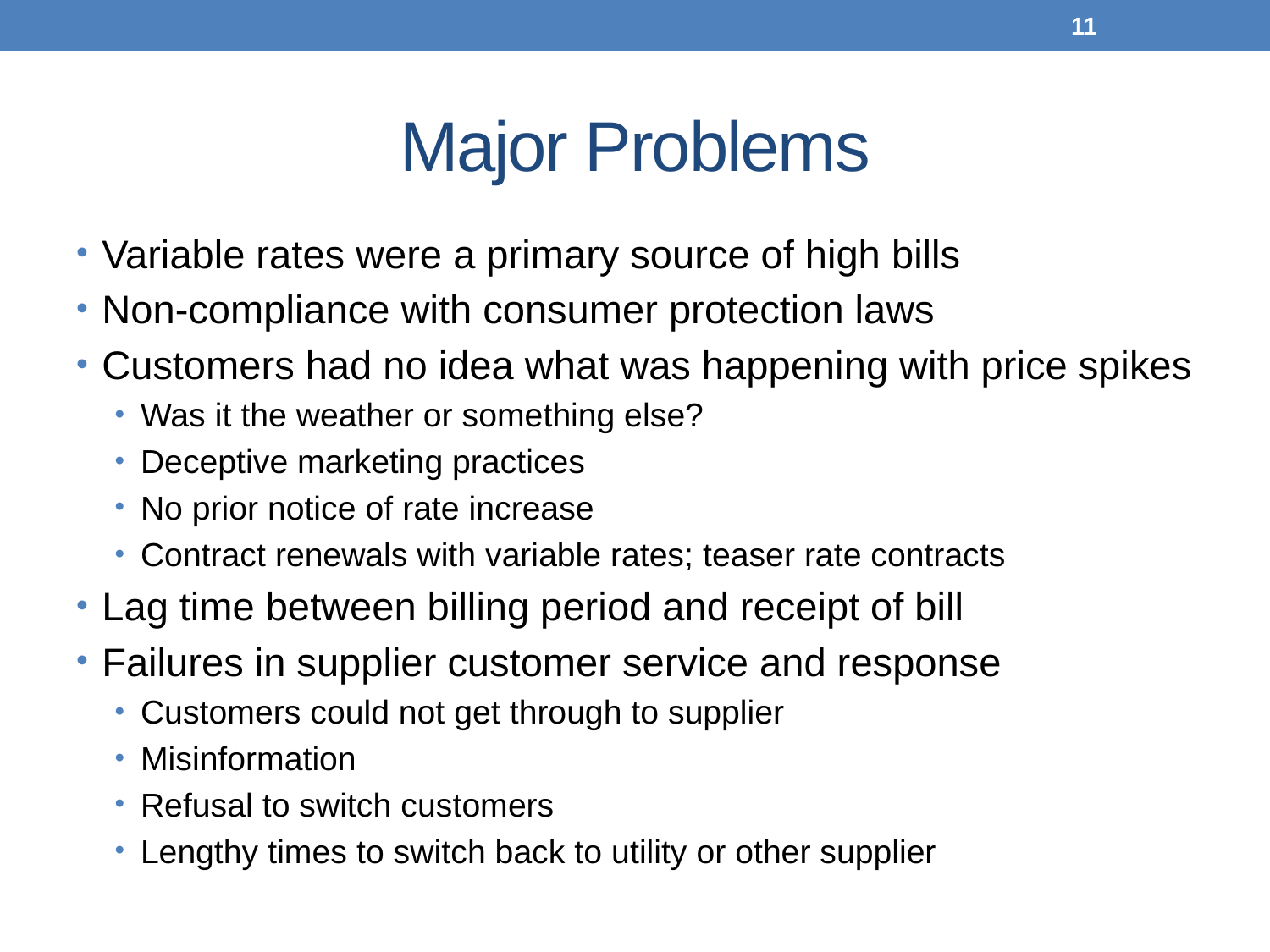

11
# Major Problems
Variable rates were a primary source of high bills
Non-compliance with consumer protection laws
Customers had no idea what was happening with price spikes
Was it the weather or something else?
Deceptive marketing practices
No prior notice of rate increase
Contract renewals with variable rates; teaser rate contracts
Lag time between billing period and receipt of bill
Failures in supplier customer service and response
Customers could not get through to supplier
Misinformation
Refusal to switch customers
Lengthy times to switch back to utility or other supplier